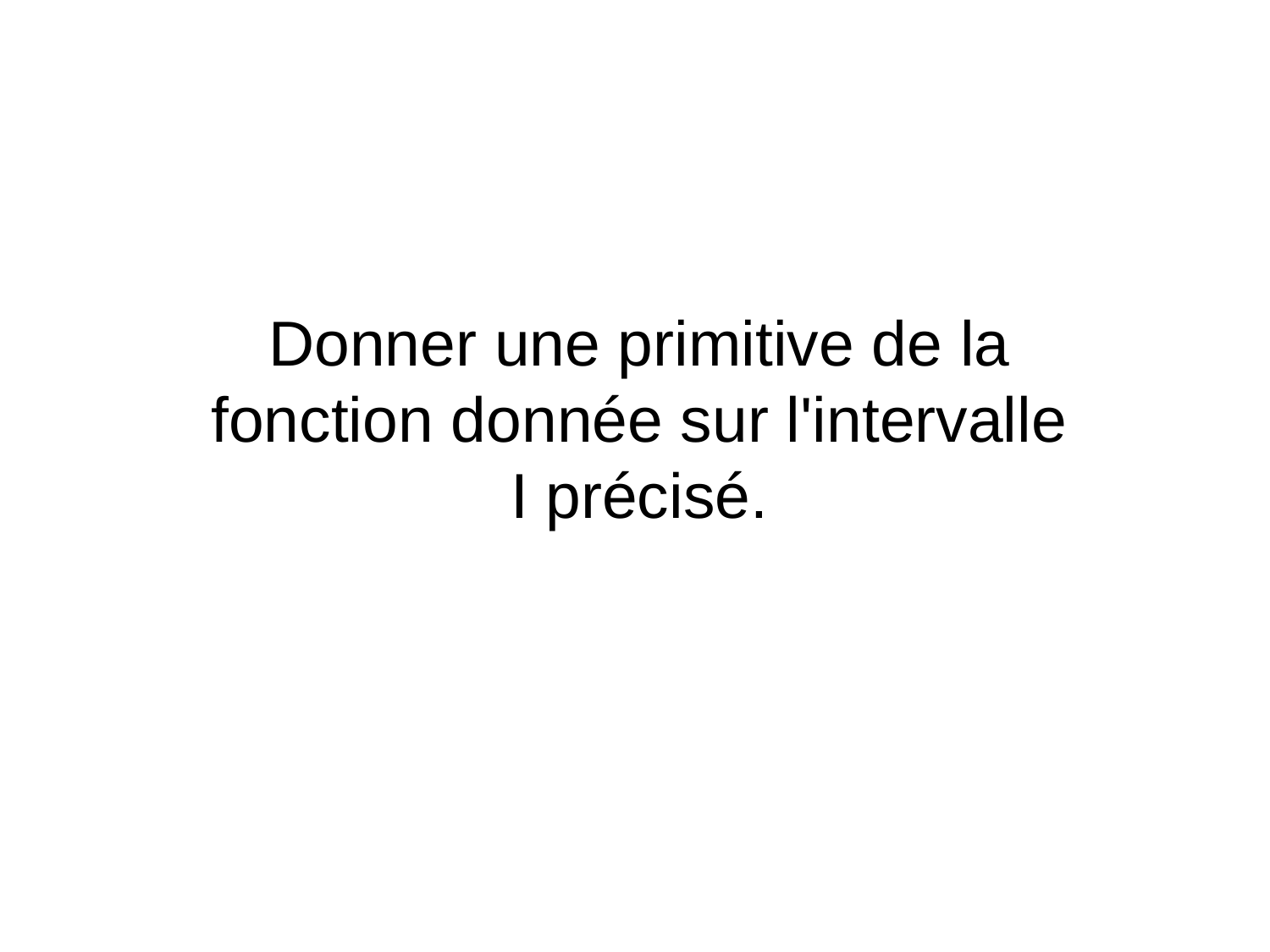

Donner une primitive de la fonction donnée sur l'intervalle I précisé.